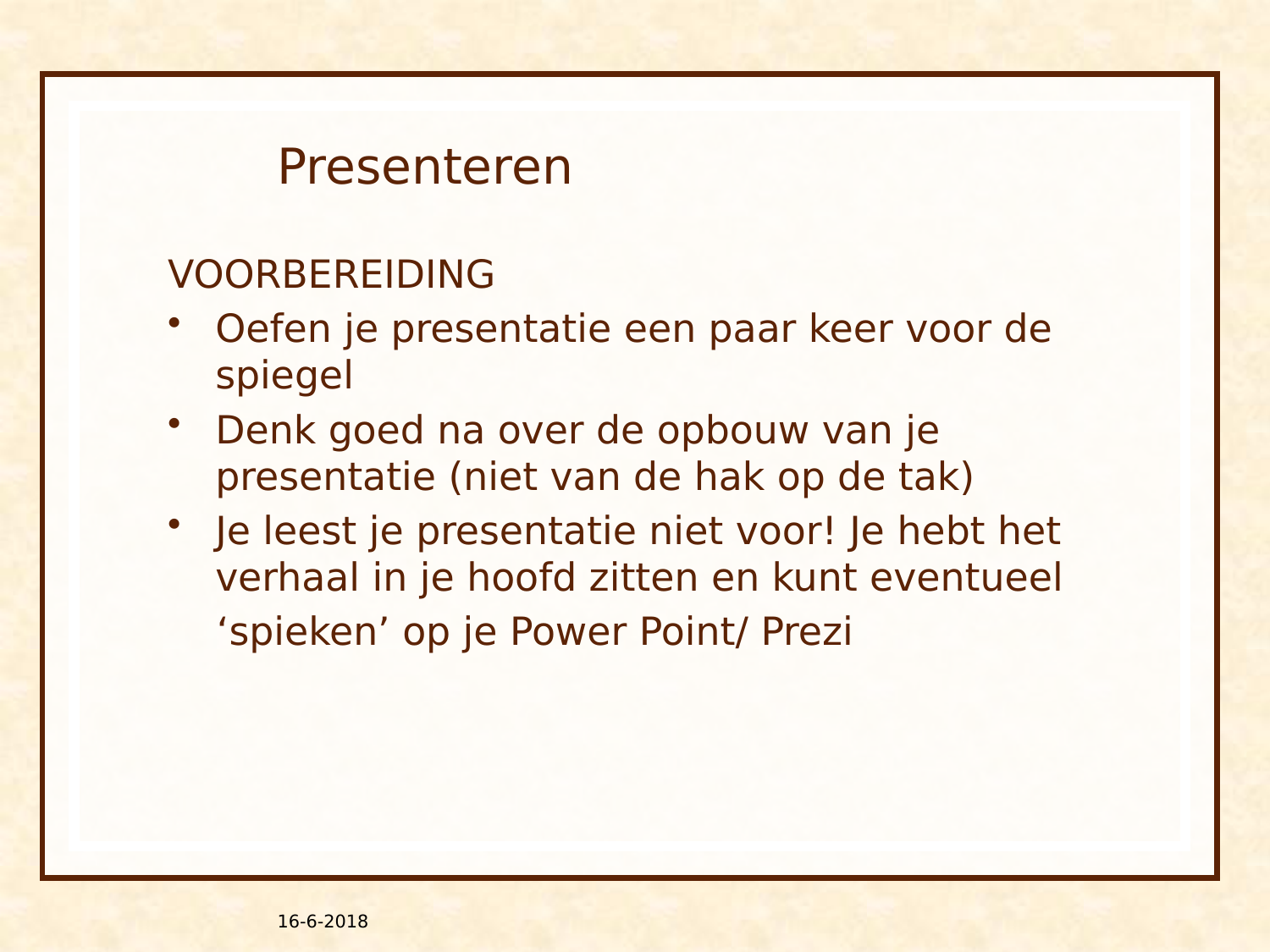

# Presenteren
VOORBEREIDING
Oefen je presentatie een paar keer voor de spiegel
Denk goed na over de opbouw van je presentatie (niet van de hak op de tak)
Je leest je presentatie niet voor! Je hebt het verhaal in je hoofd zitten en kunt eventueel
    ‘spieken’ op je Power Point/ Prezi

16-6-2018